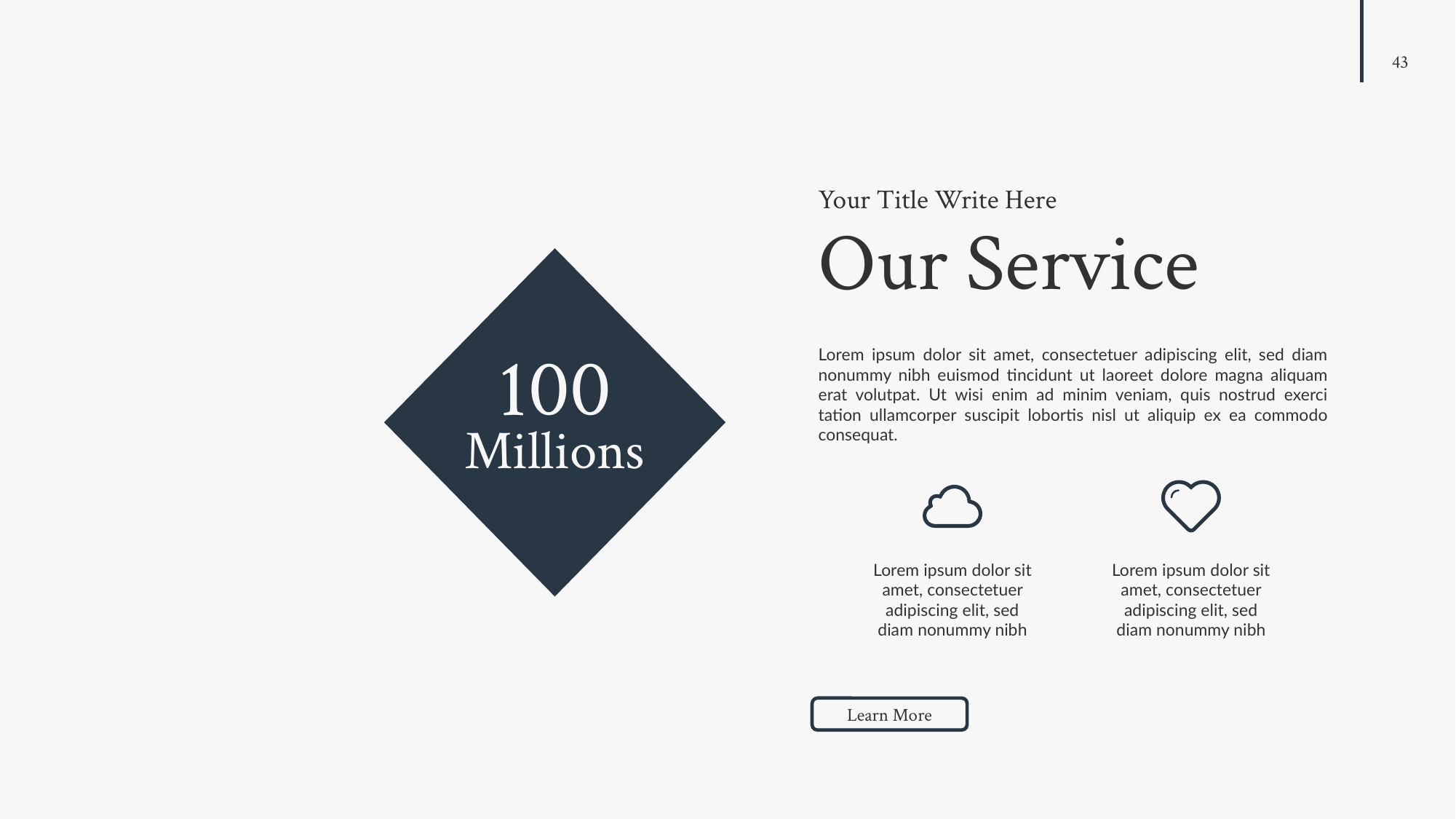

Your Title Write Here
Our Service

100
Lorem ipsum dolor sit amet, consectetuer adipiscing elit, sed diam nonummy nibh euismod tincidunt ut laoreet dolore magna aliquam erat volutpat. Ut wisi enim ad minim veniam, quis nostrud exerci tation ullamcorper suscipit lobortis nisl ut aliquip ex ea commodo consequat.

Millions

Lorem ipsum dolor sit amet, consectetuer adipiscing elit, sed diam nonummy nibh
Lorem ipsum dolor sit amet, consectetuer adipiscing elit, sed diam nonummy nibh
Learn More